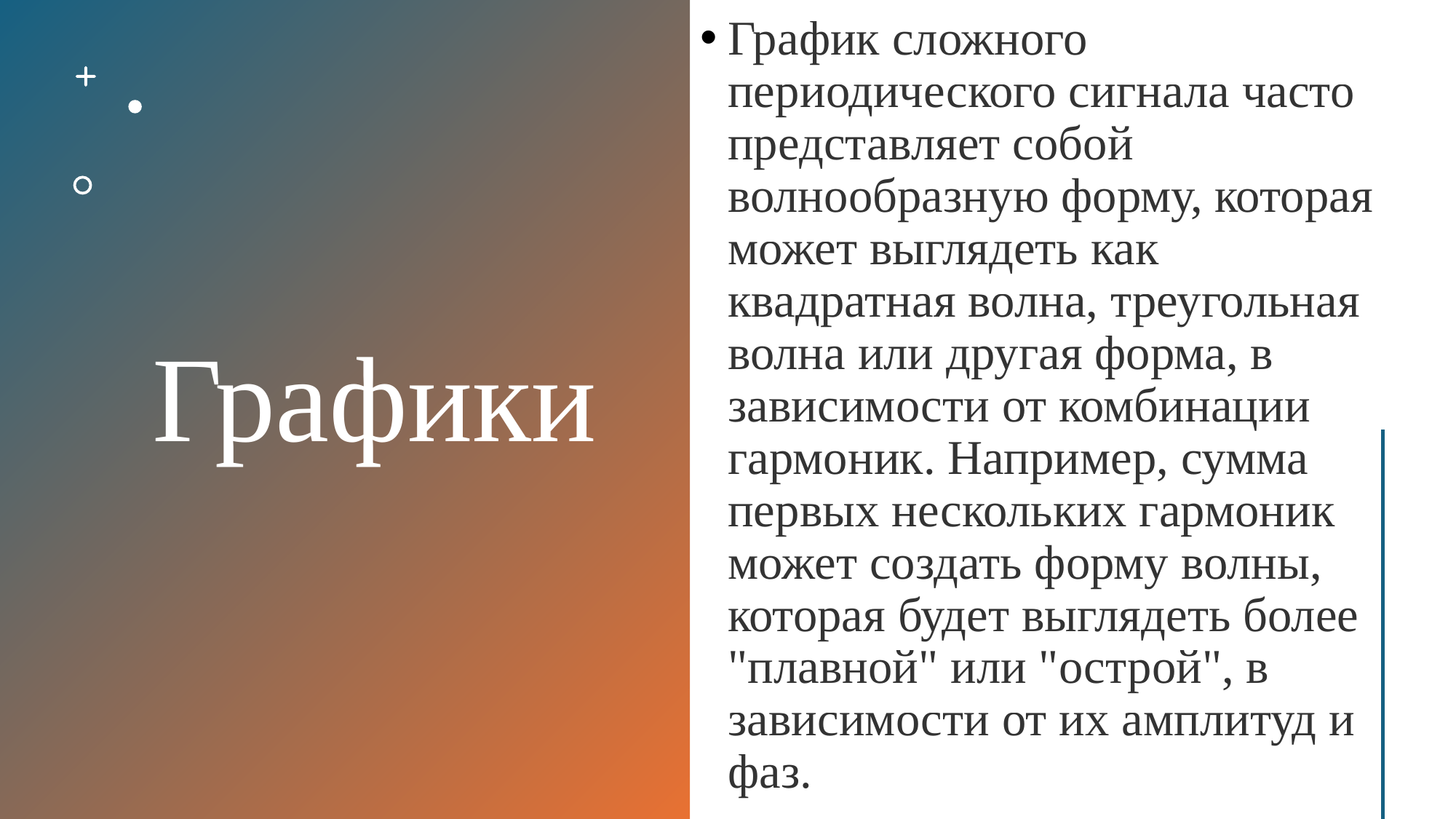

# Графики

График сложного периодического сигнала часто представляет собой волнообразную форму, которая может выглядеть как квадратная волна, треугольная волна или другая форма, в зависимости от комбинации гармоник. Например, сумма первых нескольких гармоник может создать форму волны, которая будет выглядеть более "плавной" или "острой", в зависимости от их амплитуд и фаз.